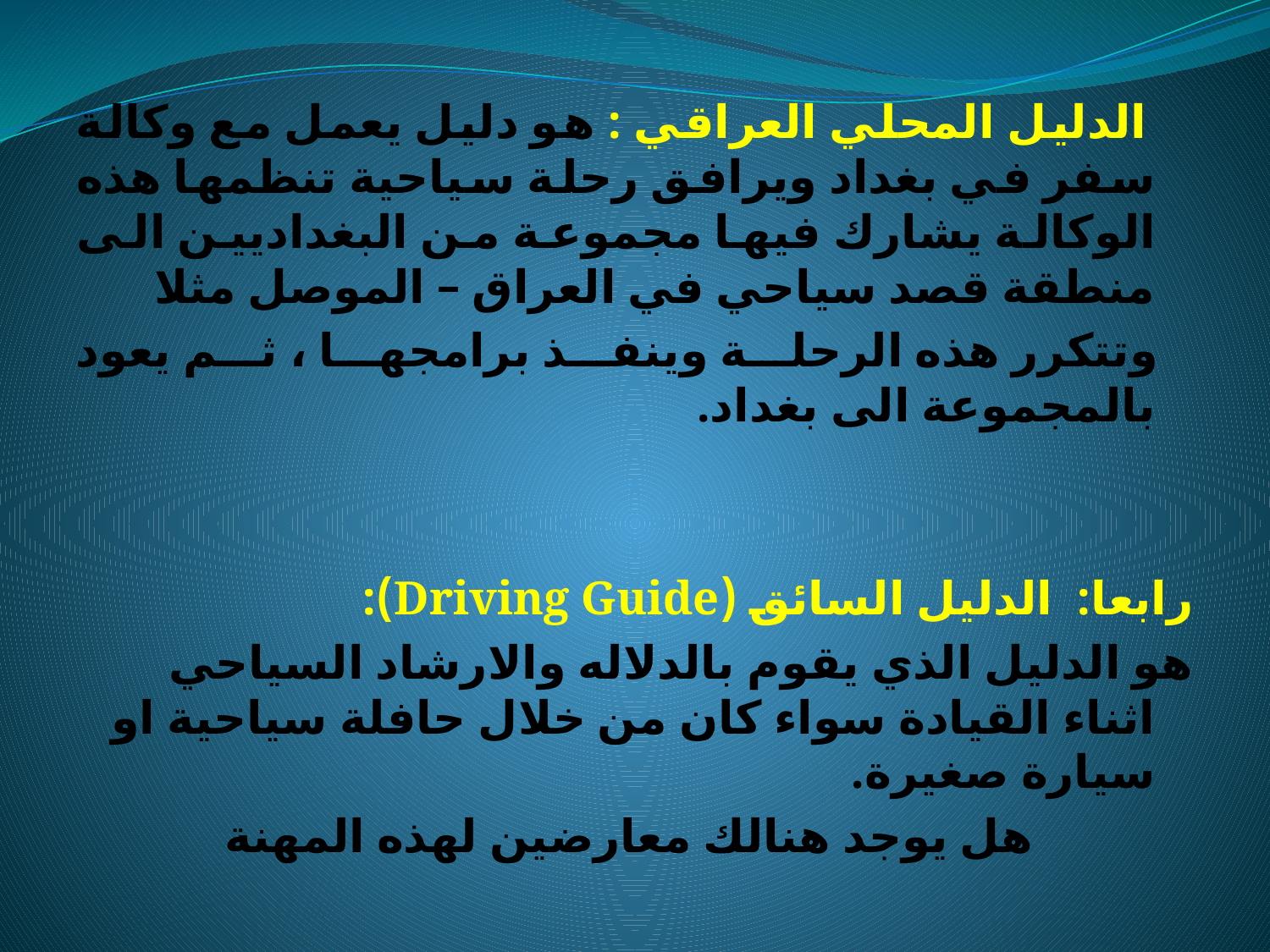

الدليل المحلي العراقي : هو دليل يعمل مع وكالة سفر في بغداد ويرافق رحلة سياحية تنظمها هذه الوكالة يشارك فيها مجموعة من البغداديين الى منطقة قصد سياحي في العراق – الموصل مثلا
   وتتكرر هذه الرحلة وينفذ برامجها ، ثم يعود بالمجموعة الى بغداد.

رابعا:  الدليل السائق (Driving Guide):
هو الدليل الذي يقوم بالدلاله والارشاد السياحي اثناء القيادة سواء كان من خلال حافلة سياحية او سيارة صغيرة.
 هل يوجد هنالك معارضين لهذه المهنة